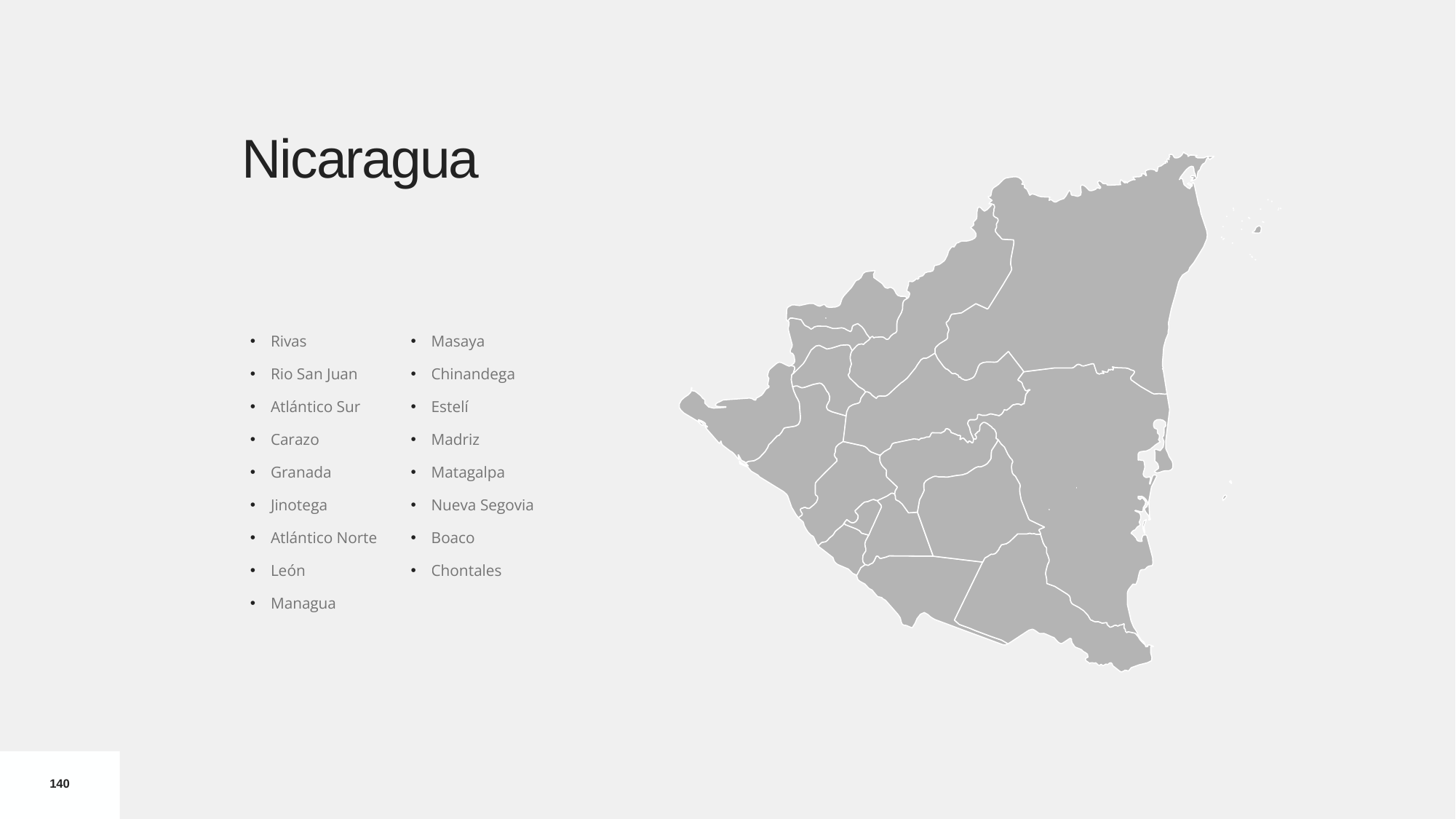

# Nicaragua

Rivas
Rio San Juan
Atlántico Sur
Carazo
Granada
Jinotega
Atlántico Norte
León
Managua
Masaya
Chinandega
Estelí
Madriz
Matagalpa
Nueva Segovia
Boaco
Chontales